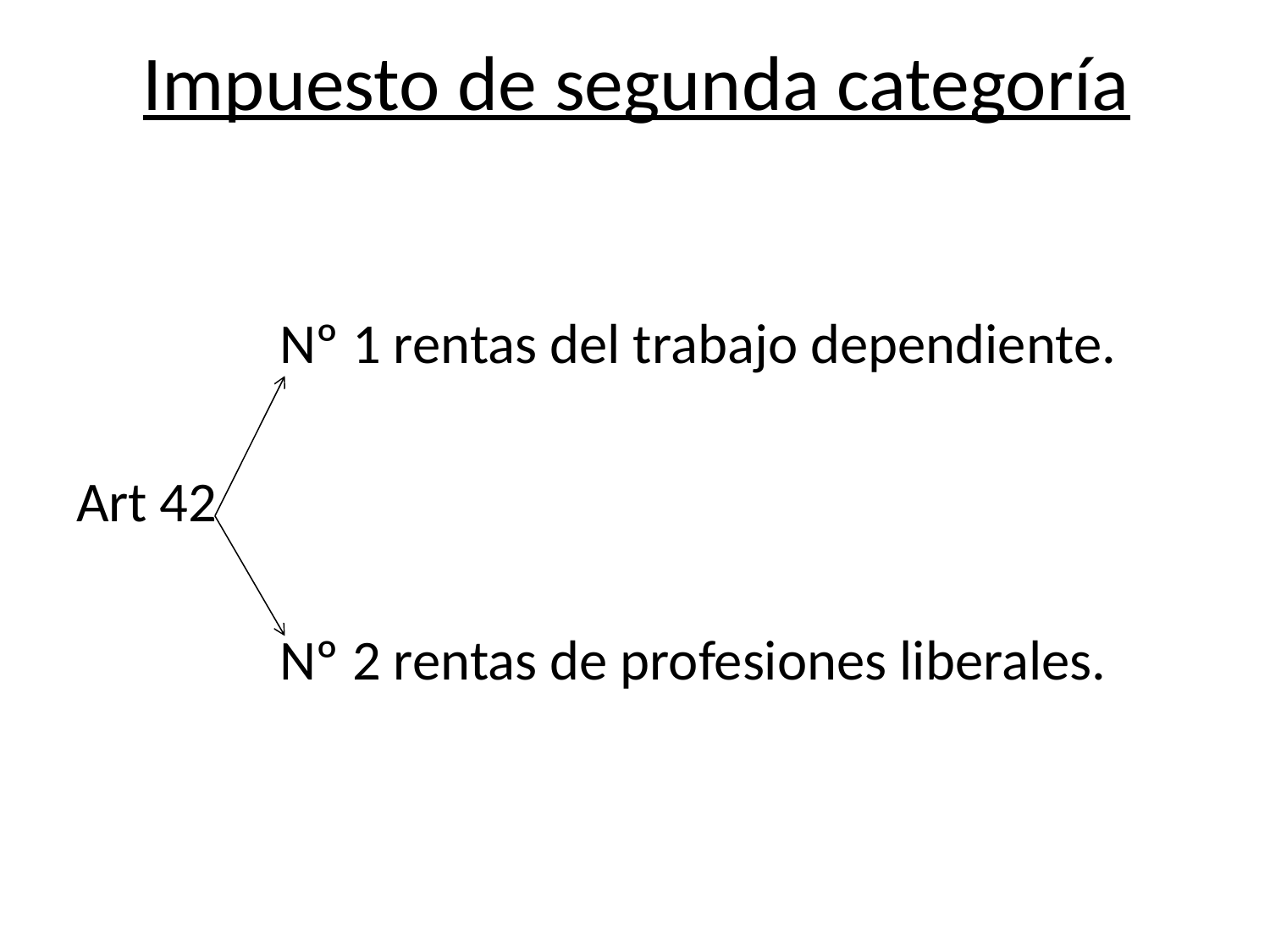

# Impuesto de segunda categoría

                Nº 1 rentas del trabajo dependiente.

Art 42

                Nº 2 rentas de profesiones liberales.